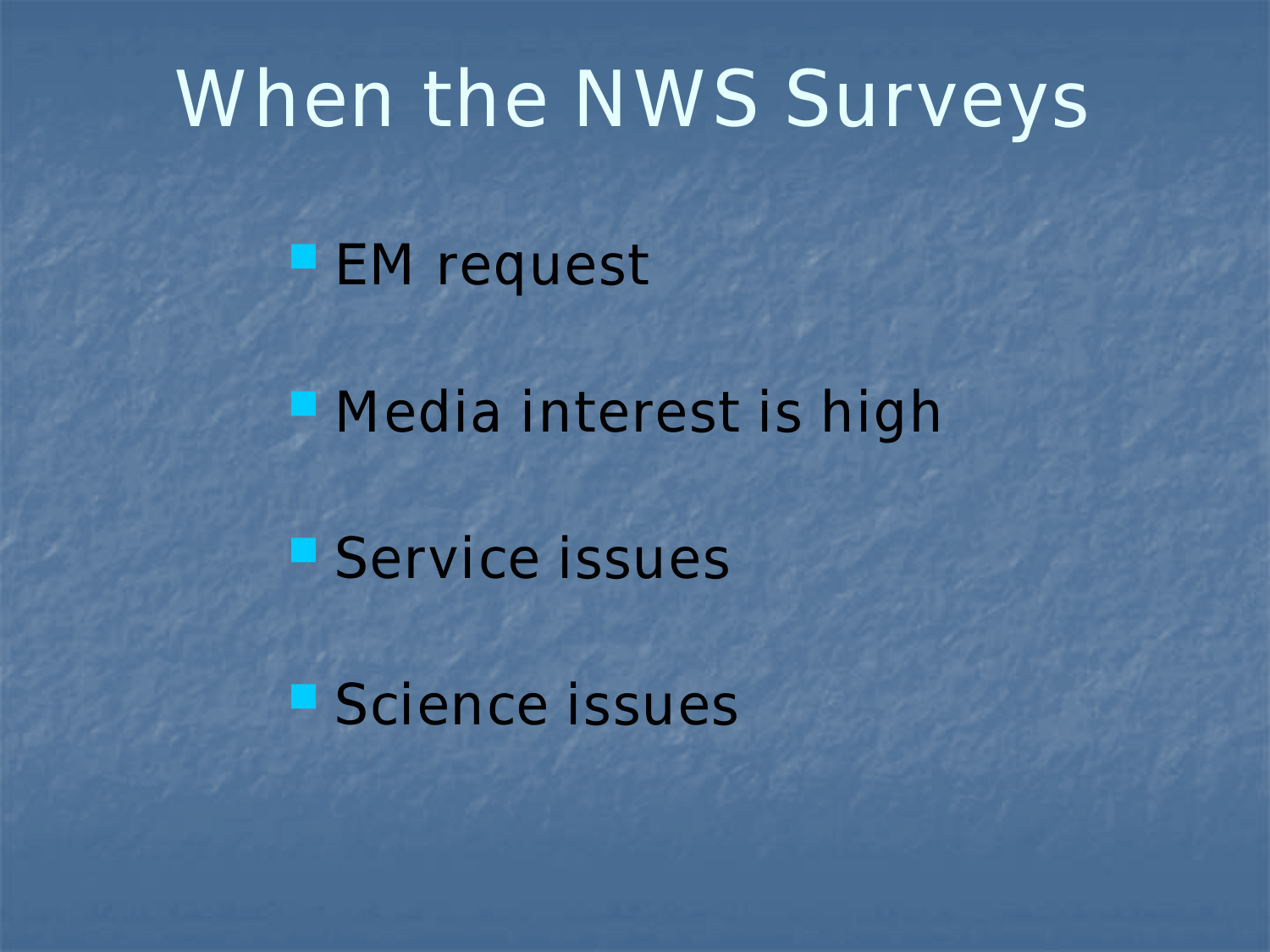

# When the NWS Surveys
EM request
Media interest is high
Service issues
Science issues